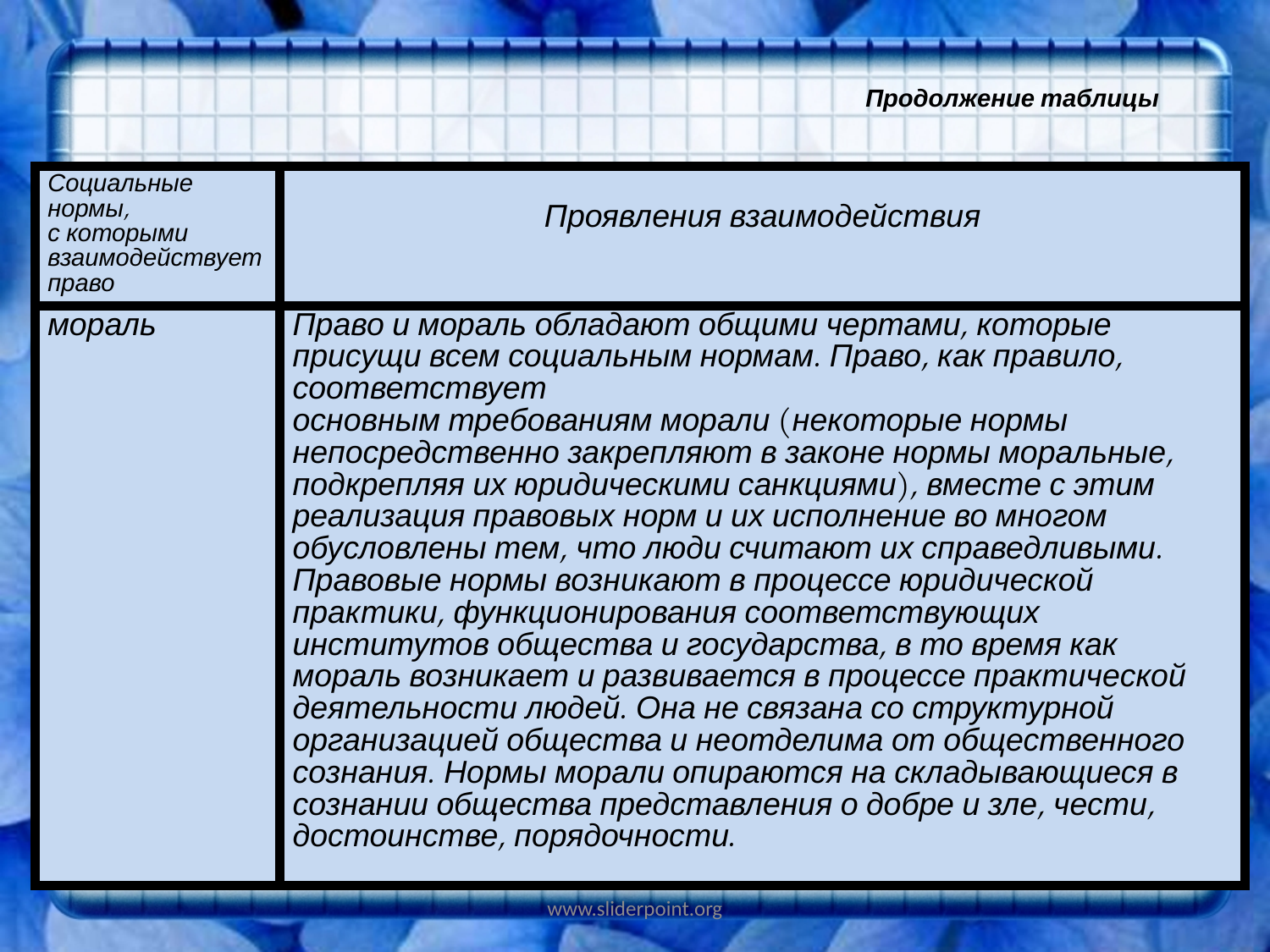

# Продолжение таблицы
| Социальные нормы, с которыми взаимодействует право | Проявления взаимодействия |
| --- | --- |
| мораль | Право и мораль обладают общими чертами, которые присущи всем социальным нормам. Право, как правило, соответствует основным требованиям морали (некоторые нормы непосредственно закрепляют в законе нормы моральные, подкрепляя их юридическими санкциями), вместе с этим реализация правовых норм и их исполнение во многом обусловлены тем, что люди считают их справедливыми. Правовые нормы возникают в процессе юридической практики, функционирования соответствующих институтов общества и государства, в то время как мораль возникает и развивается в процессе практической деятельности людей. Она не связана со структурной организацией общества и неотделима от общественного сознания. Нормы морали опираются на складывающиеся в сознании общества представления о добре и зле, чести, достоинстве, порядочности. |
www.sliderpoint.org